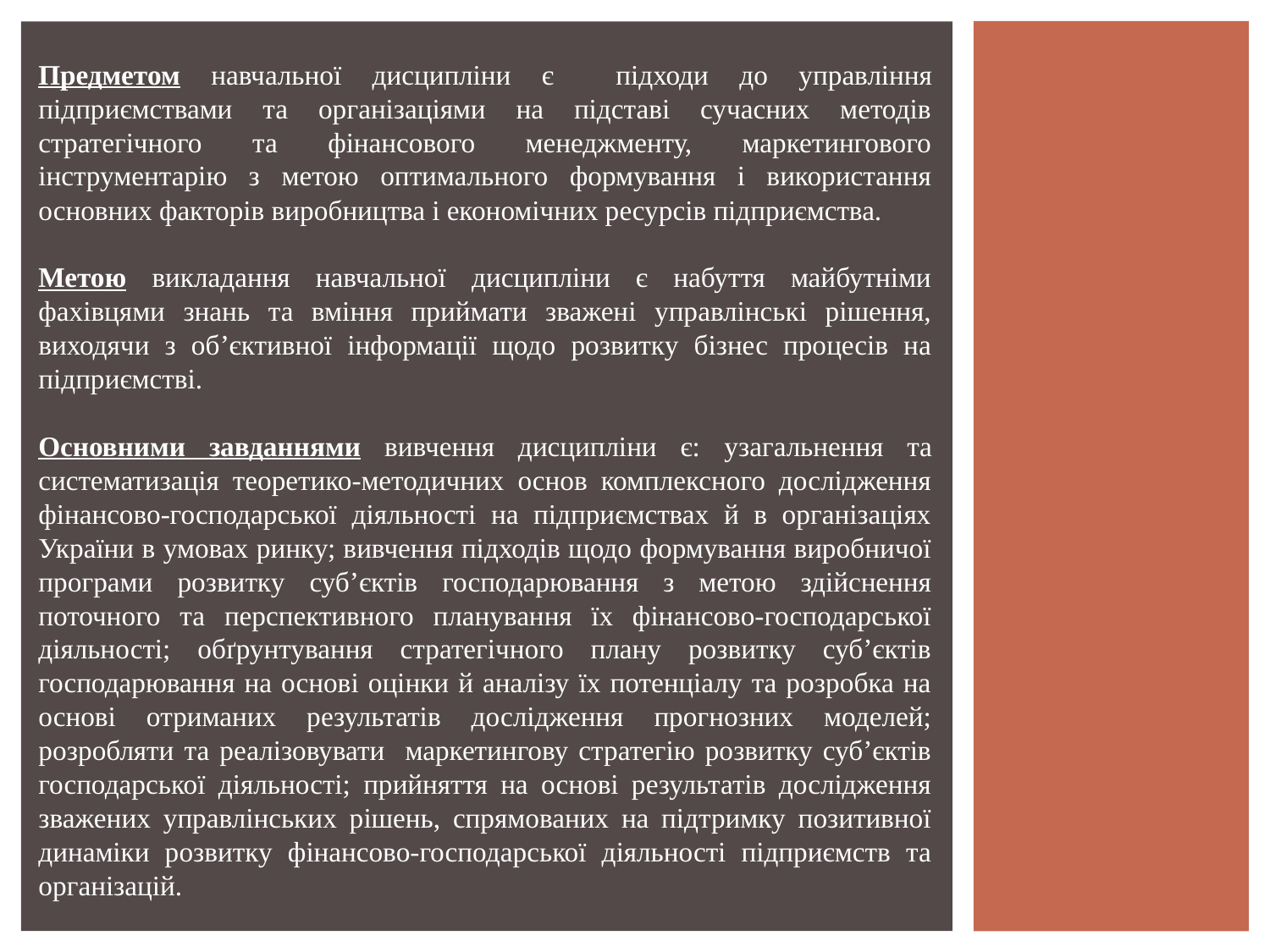

Предметом навчальної дисципліни є  підходи до управління підприємствами та організаціями на підставі сучасних методів стратегічного та фінансового менеджменту, маркетингового інструментарію з метою оптимального формування і використання основних факторів виробництва і економічних ресурсів підприємства.
Метою викладання навчальної дисципліни є набуття майбутніми фахівцями знань та вміння приймати зважені управлінські рішення, виходячи з об’єктивної інформації щодо розвитку бізнес процесів на підприємстві.
Основними завданнями вивчення дисципліни є: узагальнення та систематизація теоретико-методичних основ комплексного дослідження фінансово-господарської діяльності на підприємствах й в організаціях України в умовах ринку; вивчення підходів щодо формування виробничої програми розвитку суб’єктів господарювання з метою здійснення поточного та перспективного планування їх фінансово-господарської діяльності; обґрунтування стратегічного плану розвитку суб’єктів господарювання на основі оцінки й аналізу їх потенціалу та розробка на основі отриманих результатів дослідження прогнозних моделей; розробляти та реалізовувати  маркетингову стратегію розвитку суб’єктів господарської діяльності; прийняття на основі результатів дослідження зважених управлінських рішень, спрямованих на підтримку позитивної динаміки розвитку фінансово-господарської діяльності підприємств та організацій.